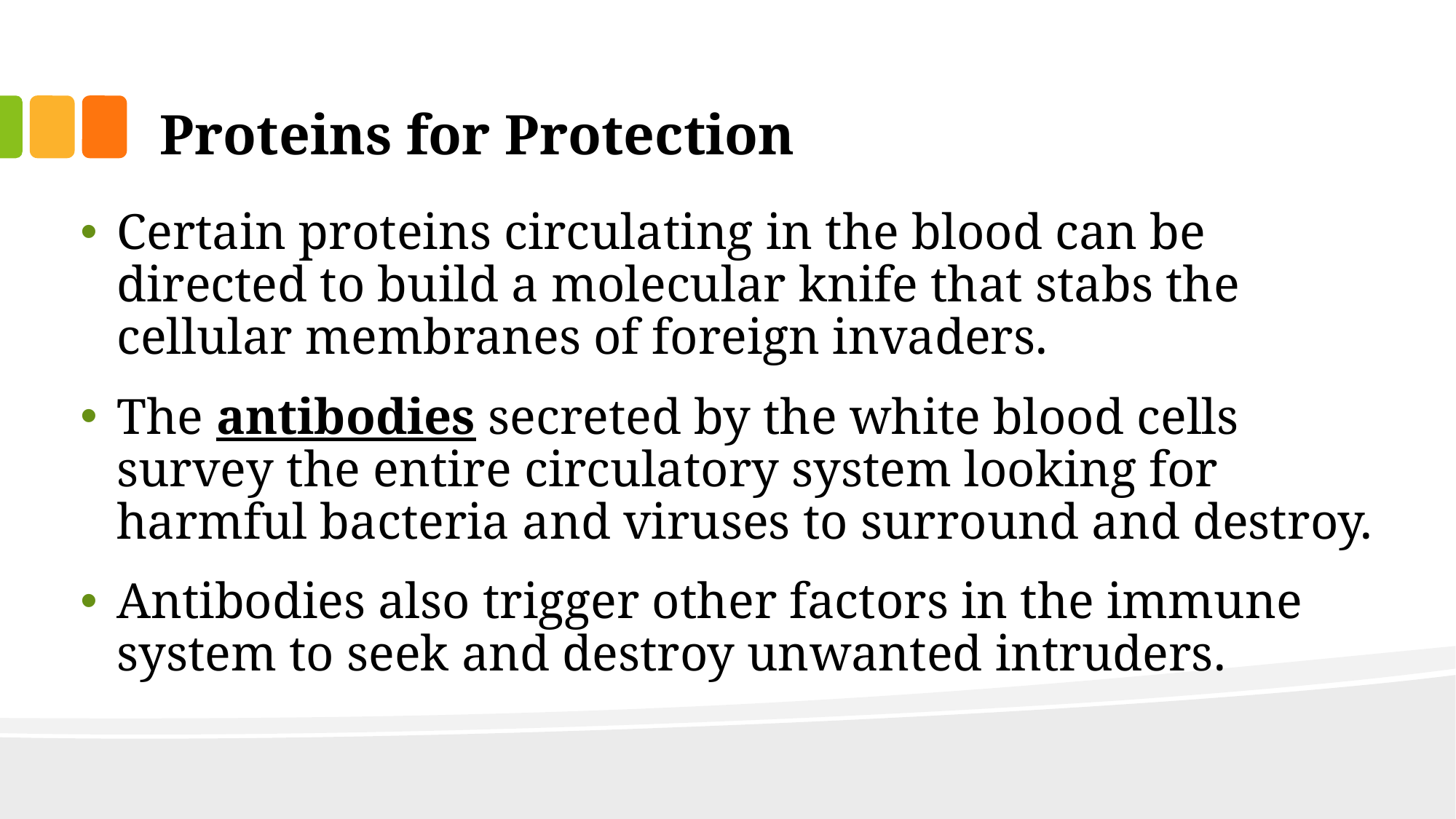

# Proteins for Protection
Certain proteins circulating in the blood can be directed to build a molecular knife that stabs the cellular membranes of foreign invaders.
The antibodies secreted by the white blood cells survey the entire circulatory system looking for harmful bacteria and viruses to surround and destroy.
Antibodies also trigger other factors in the immune system to seek and destroy unwanted intruders.